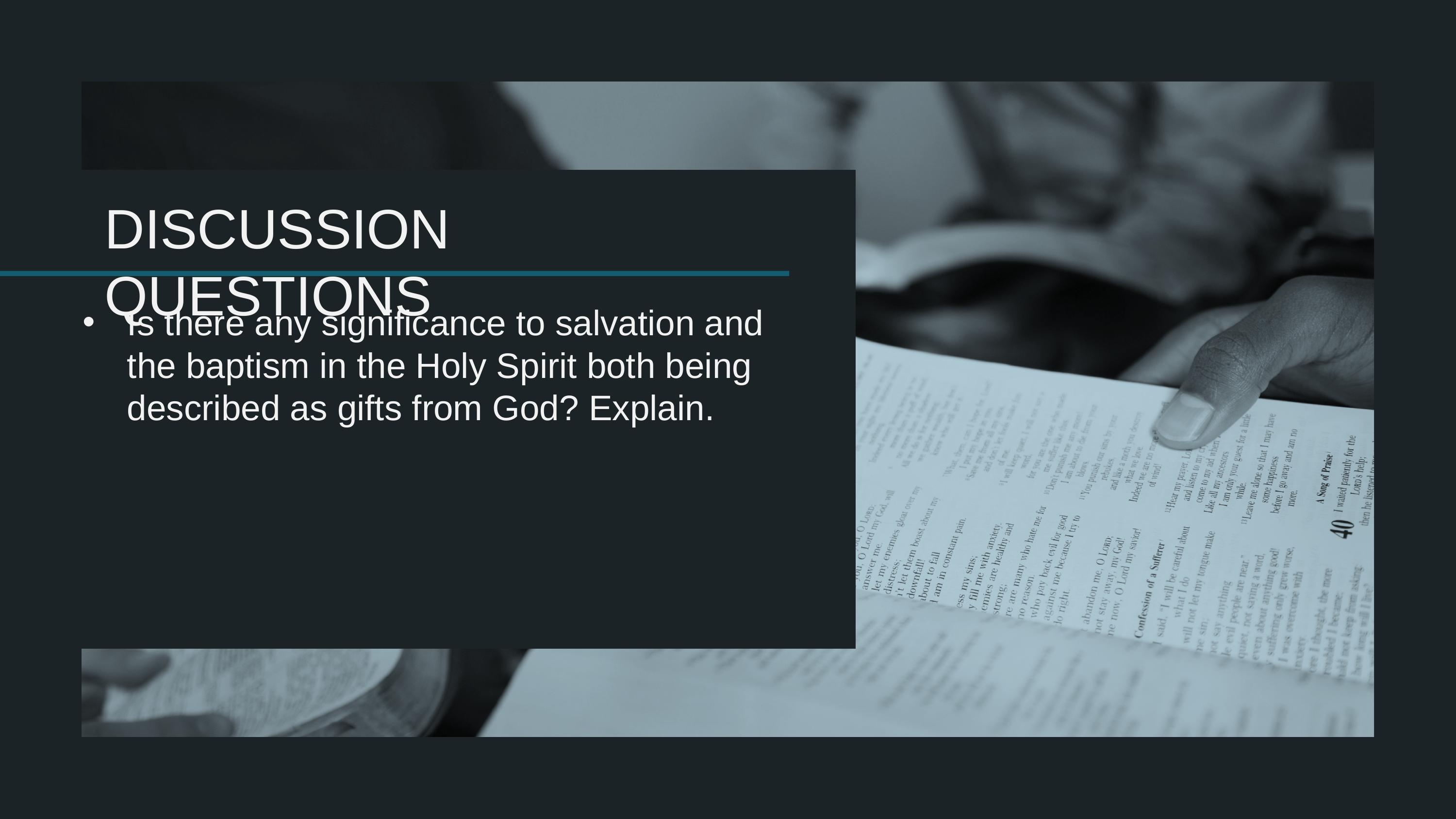

Is there any significance to salvation and the baptism in the Holy Spirit both being described as gifts from God? Explain.